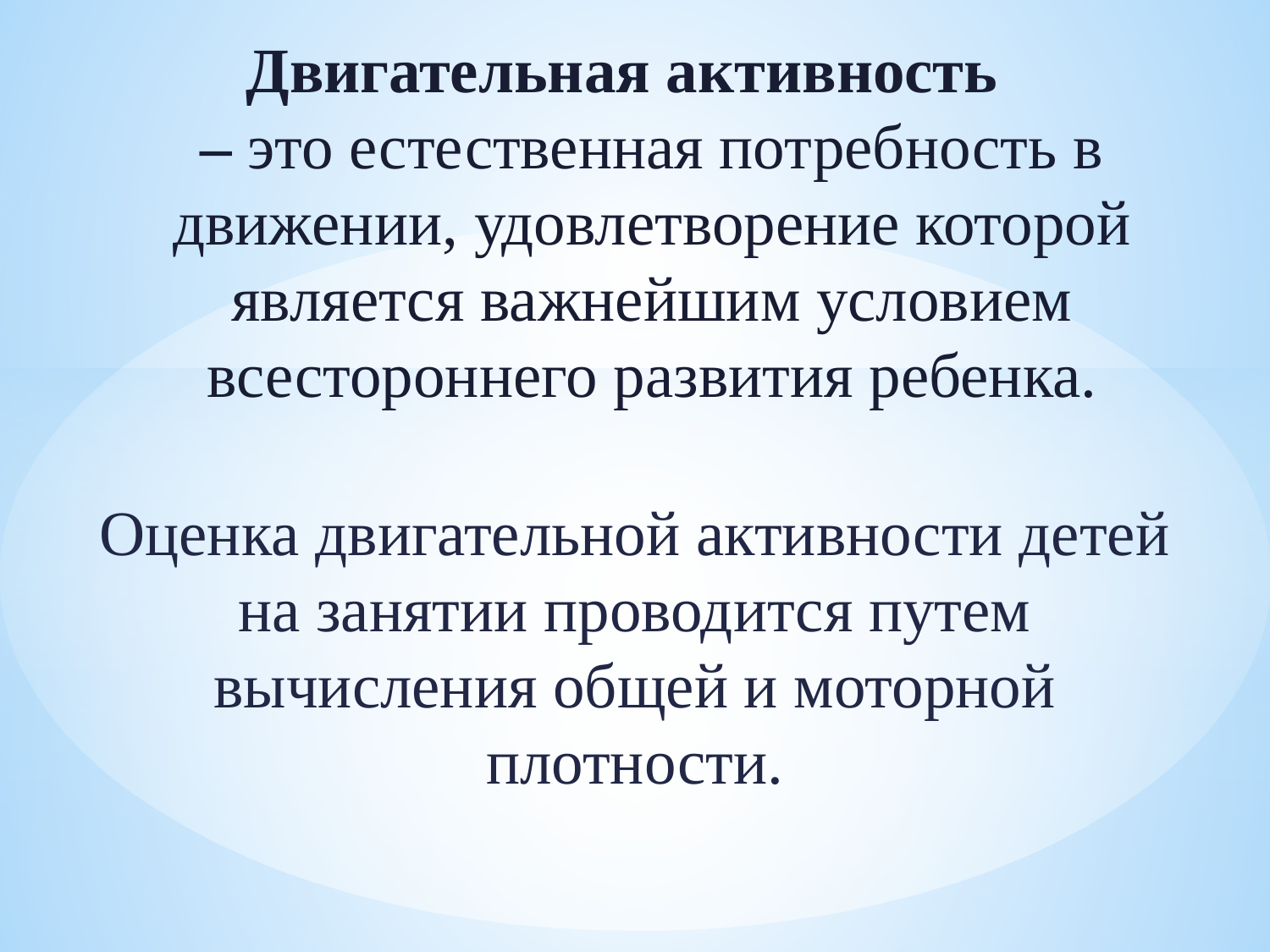

# Двигательная активность – это естественная потребность в движении, удовлетворение которой является важнейшим условием всестороннего развития ребенка.
Оценка двигательной активности детей на занятии проводится путем вычисления общей и моторной плотности.